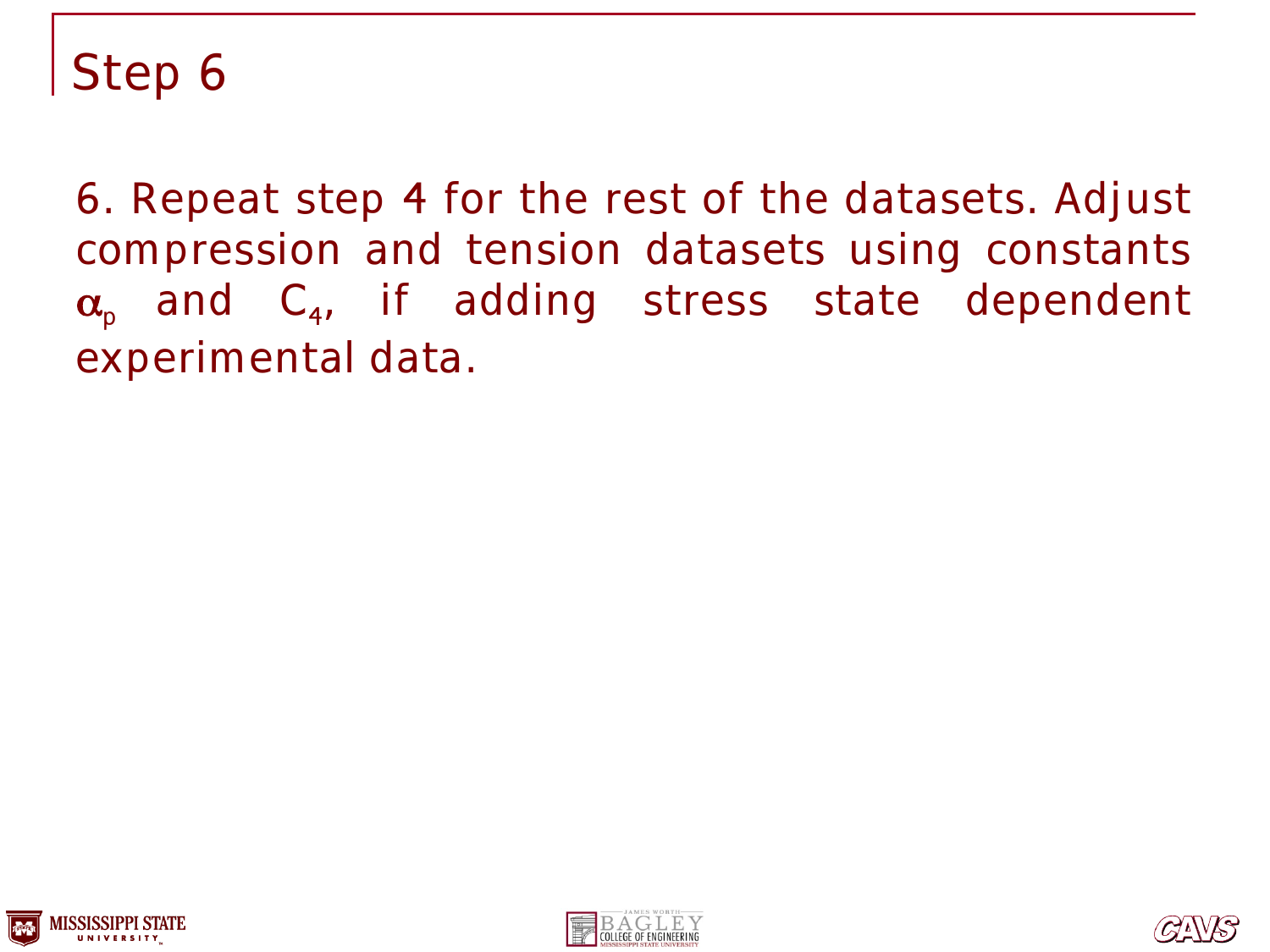

# Step 6
6. Repeat step 4 for the rest of the datasets. Adjust compression and tension datasets using constants αp and C4, if adding stress state dependent experimental data.